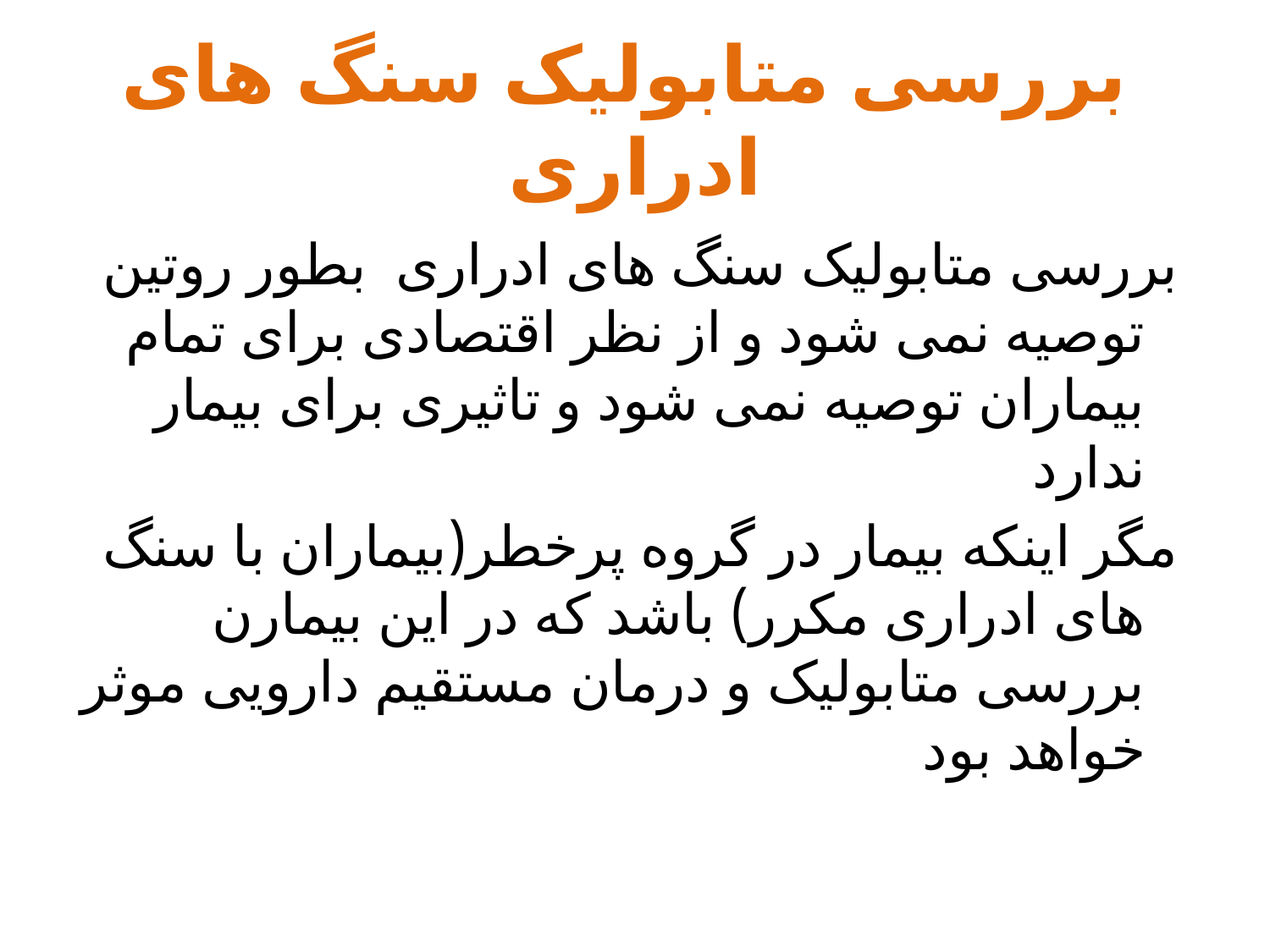

# بررسی متابولیک سنگ های ادراری
 بررسی متابولیک سنگ های ادراری  بطور روتین توصیه نمی شود و از نظر اقتصادی برای تمام بیماران توصیه نمی شود و تاثیری برای بیمار ندارد
 مگر اینکه بیمار در گروه پرخطر(بیماران با سنگ های ادراری مکرر) باشد که در این بیمارن بررسی متابولیک و درمان مستقیم دارویی موثر خواهد بود